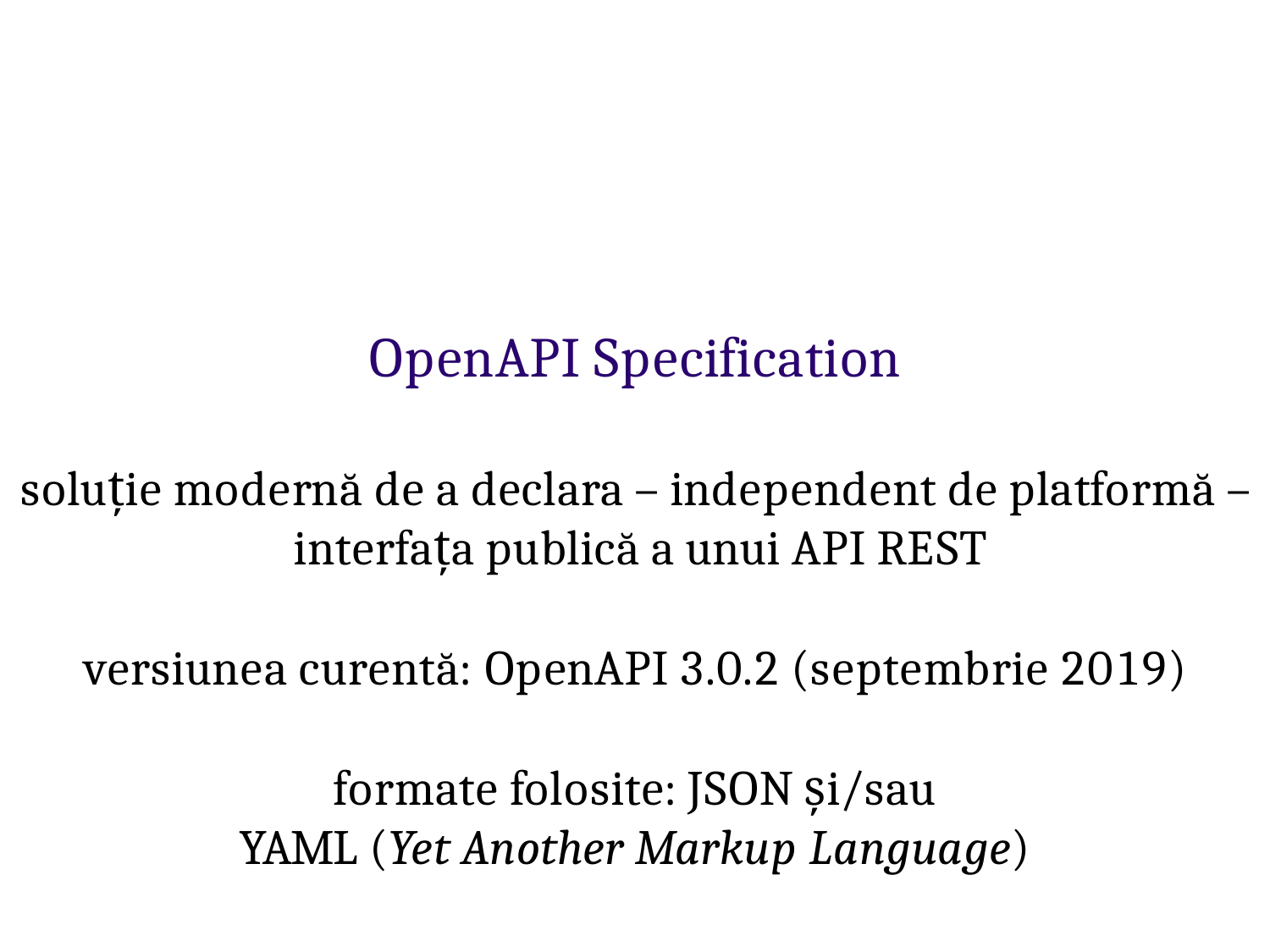

# OpenAPI Specification
soluție modernă de a declara – independent de platformă –  interfața publică a unui API REST

versiunea curentă: OpenAPI 3.0.2 (septembrie 2019)

formate folosite: JSON și/sau
YAML (Yet Another Markup Language)